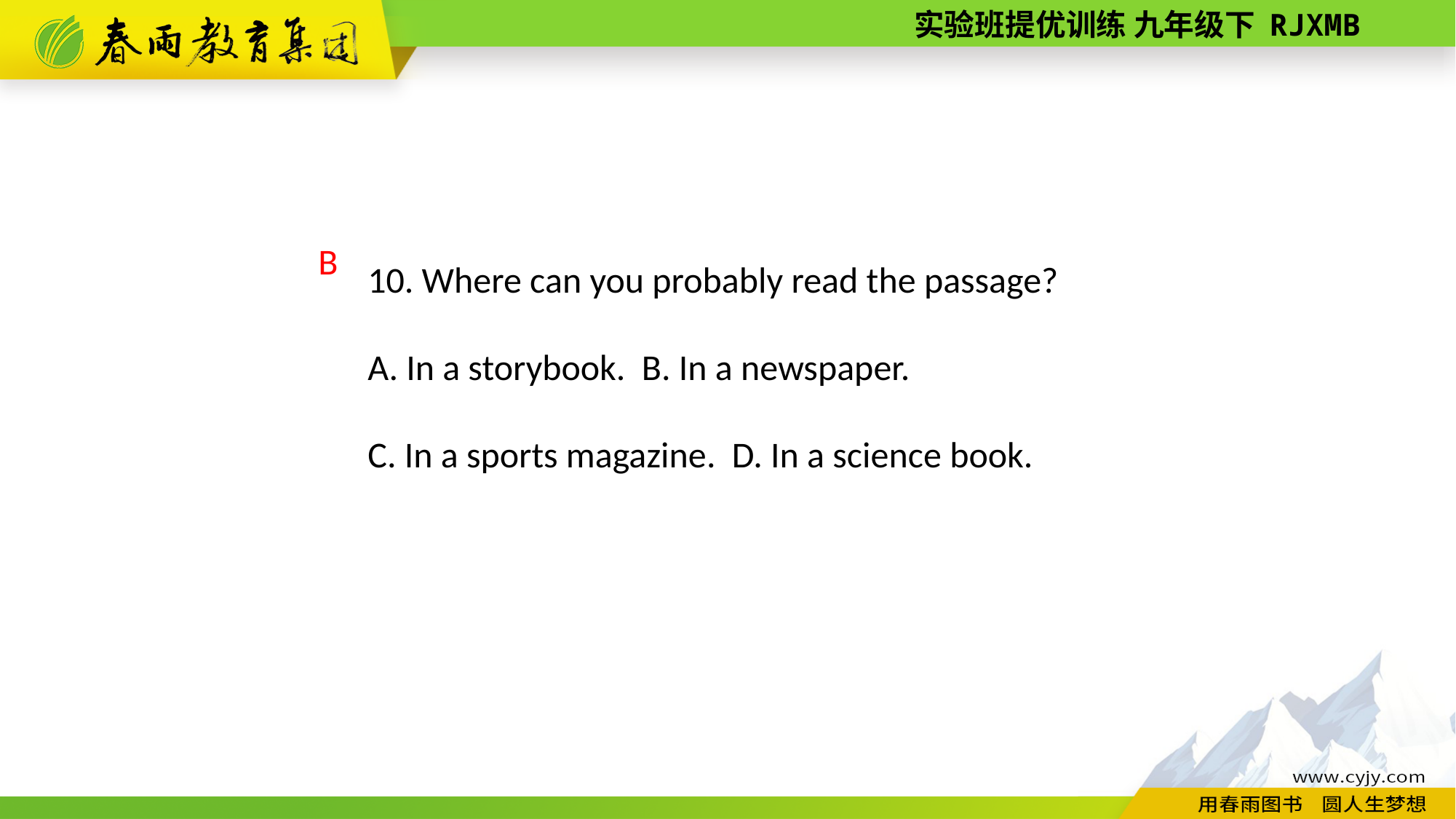

10. Where can you probably read the passage?
A. In a storybook.  B. In a newspaper.
C. In a sports magazine.  D. In a science book.
B